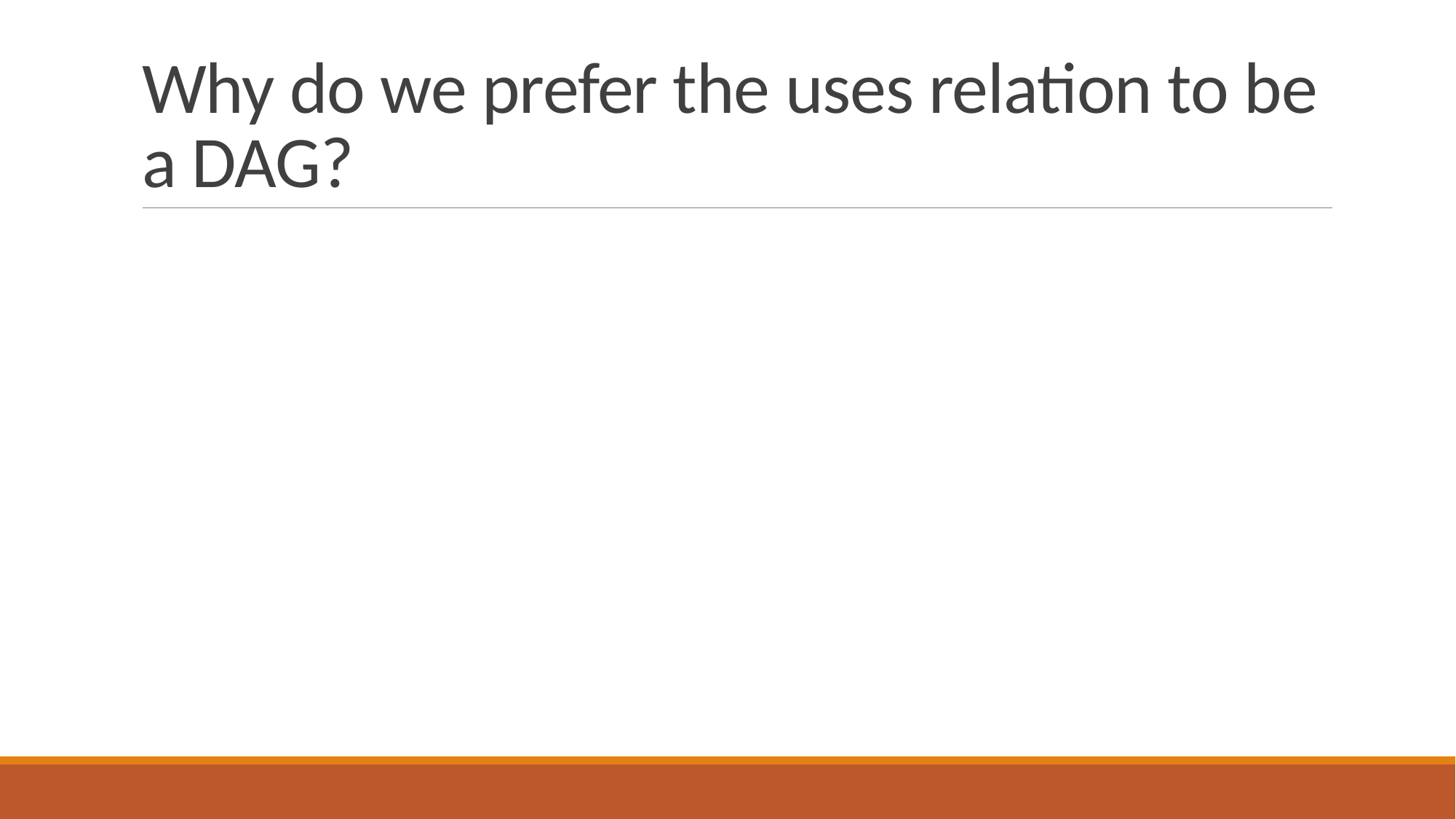

# Why do we prefer the uses relation to be a DAG?